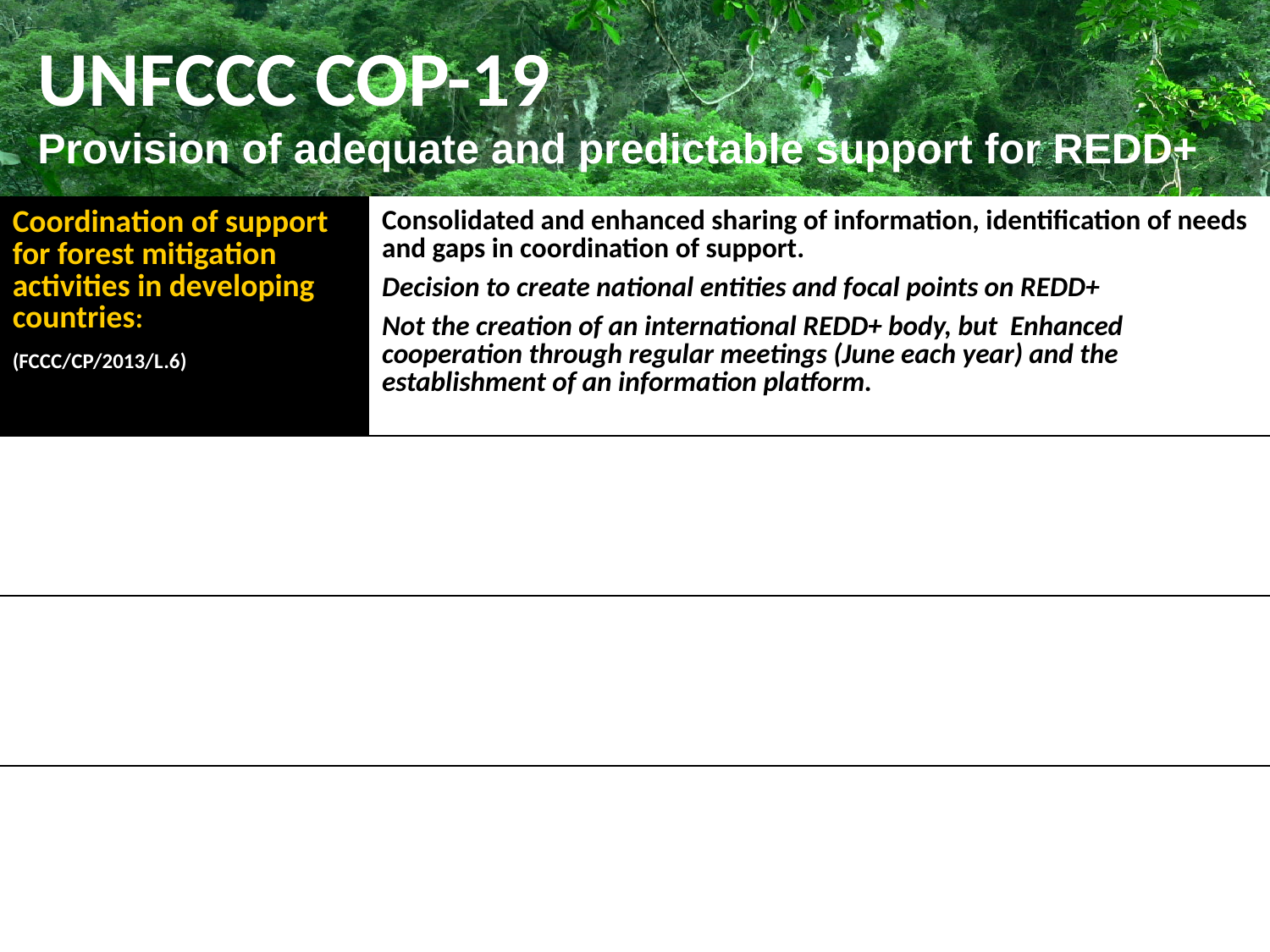

UNFCCC COP-19
Provision of adequate and predictable support for REDD+
| Coordination of support for forest mitigation activities in developing countries: (FCCC/CP/2013/L.6) | Consolidated and enhanced sharing of information, identification of needs and gaps in coordination of support. Decision to create national entities and focal points on REDD+ Not the creation of an international REDD+ body, but Enhanced cooperation through regular meetings (June each year) and the establishment of an information platform. |
| --- | --- |
| Framework for various approaches (FVA): (FCCC/SBSTA/2013/L.6) | Program facilitating for trading credits between domestic emissions trading schemes, incl. a set of rules and standards. => Postponed to SBSTA 40 |
| Non-Market Approaches (NMA): (FCCC/SBSTA/2013/L.7) | Mitigation actions that do not generate tradable emission reduction units (incentives, subsidies, fines, regulations, etc.) => Postponed to SBSTA 40 |
| New Market Mechanisms (NMM): (FCCC/SBSTA/2013/L.8) | Harmonization of crediting systems (e.g. REDD+ / CDM, etc.). Credits to be issued at national level and trading can be national or international. => Postponed to SBSTA 40 |